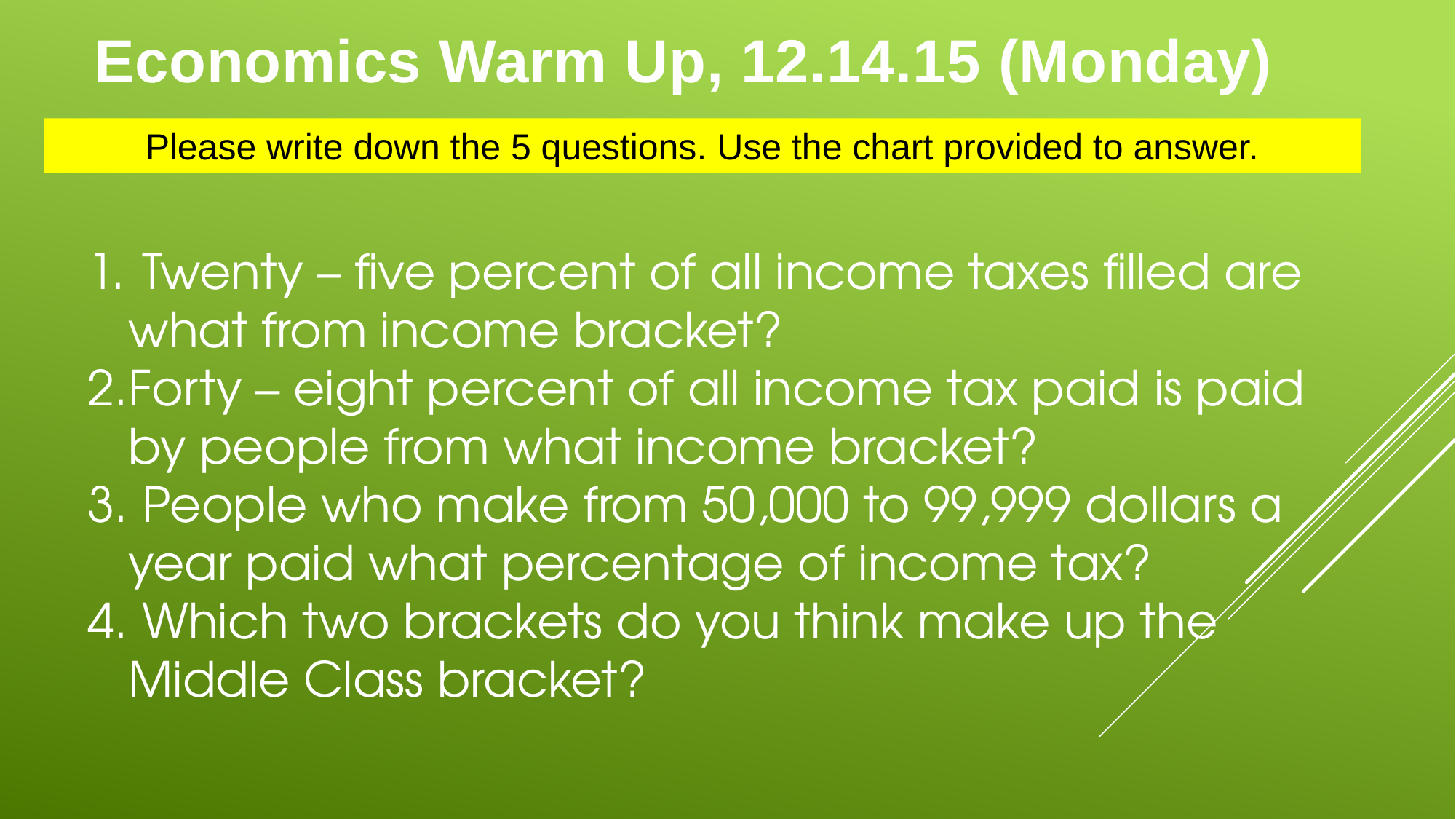

Economics Warm Up, 12.14.15 (Monday)
Please write down the 5 questions. Use the chart provided to answer.
 Twenty – five percent of all income taxes filled are what from income bracket?
Forty – eight percent of all income tax paid is paid by people from what income bracket?
 People who make from 50,000 to 99,999 dollars a year paid what percentage of income tax?
 Which two brackets do you think make up the Middle Class bracket?